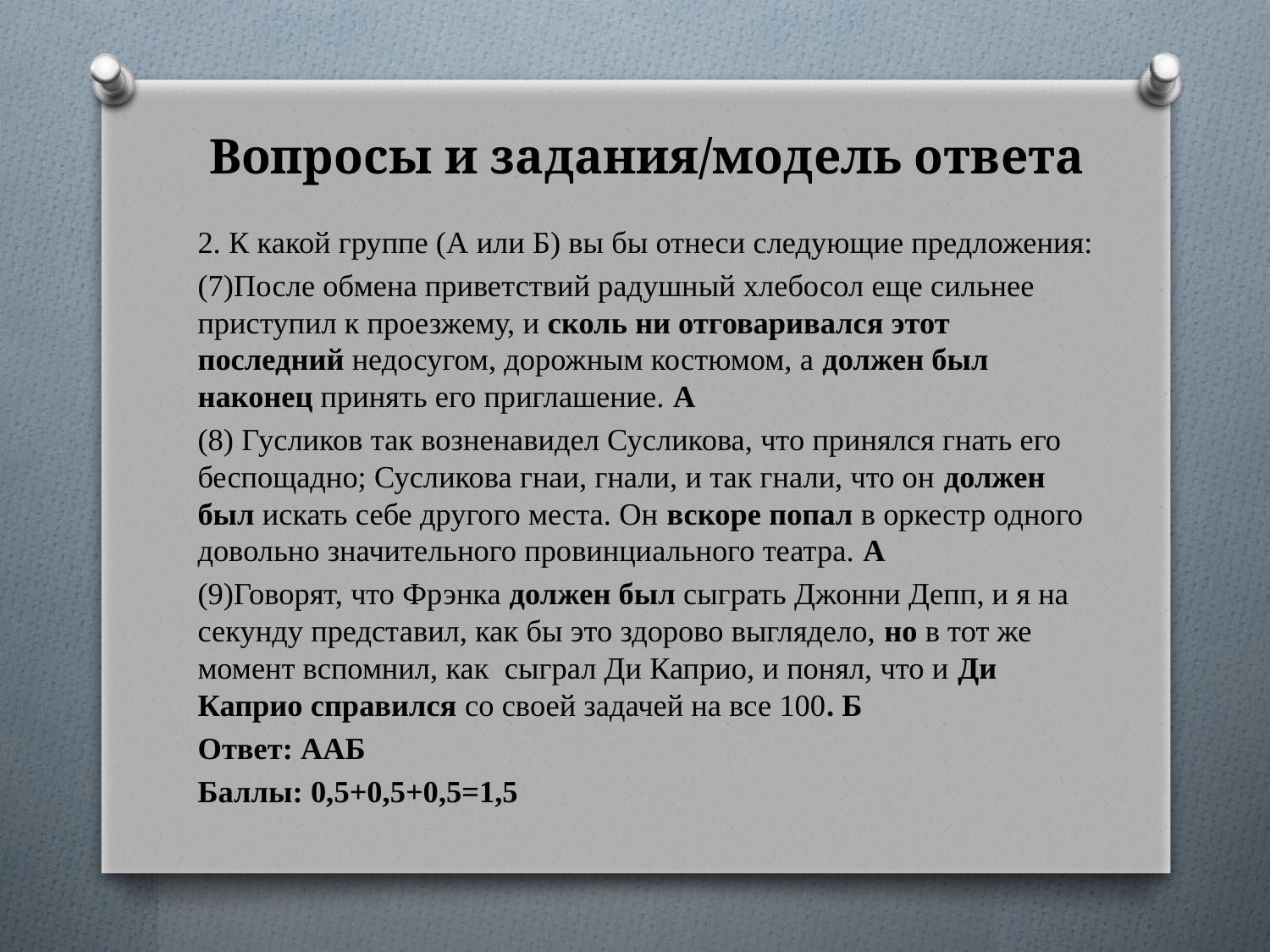

# Вопросы и задания/модель ответа
2. К какой группе (А или Б) вы бы отнеси следующие предложения:
(7)После обмена приветствий радушный хлебосол еще сильнее приступил к проезжему, и сколь ни отговаривался этот последний недосугом, дорожным костюмом, а должен был наконец принять его приглашение. А
(8) Гусликов так возненавидел Сусликова, что принялся гнать его беспощадно; Сусликова гнаи, гнали, и так гнали, что он должен был искать себе другого места. Он вскоре попал в оркестр одного довольно значительного провинциального театра. А
(9)Говорят, что Фрэнка должен был сыграть Джонни Депп, и я на секунду представил, как бы это здорово выглядело, но в тот же момент вспомнил, как  сыграл Ди Каприо, и понял, что и Ди Каприо справился со своей задачей на все 100. Б
Ответ: ААБ
Баллы: 0,5+0,5+0,5=1,5